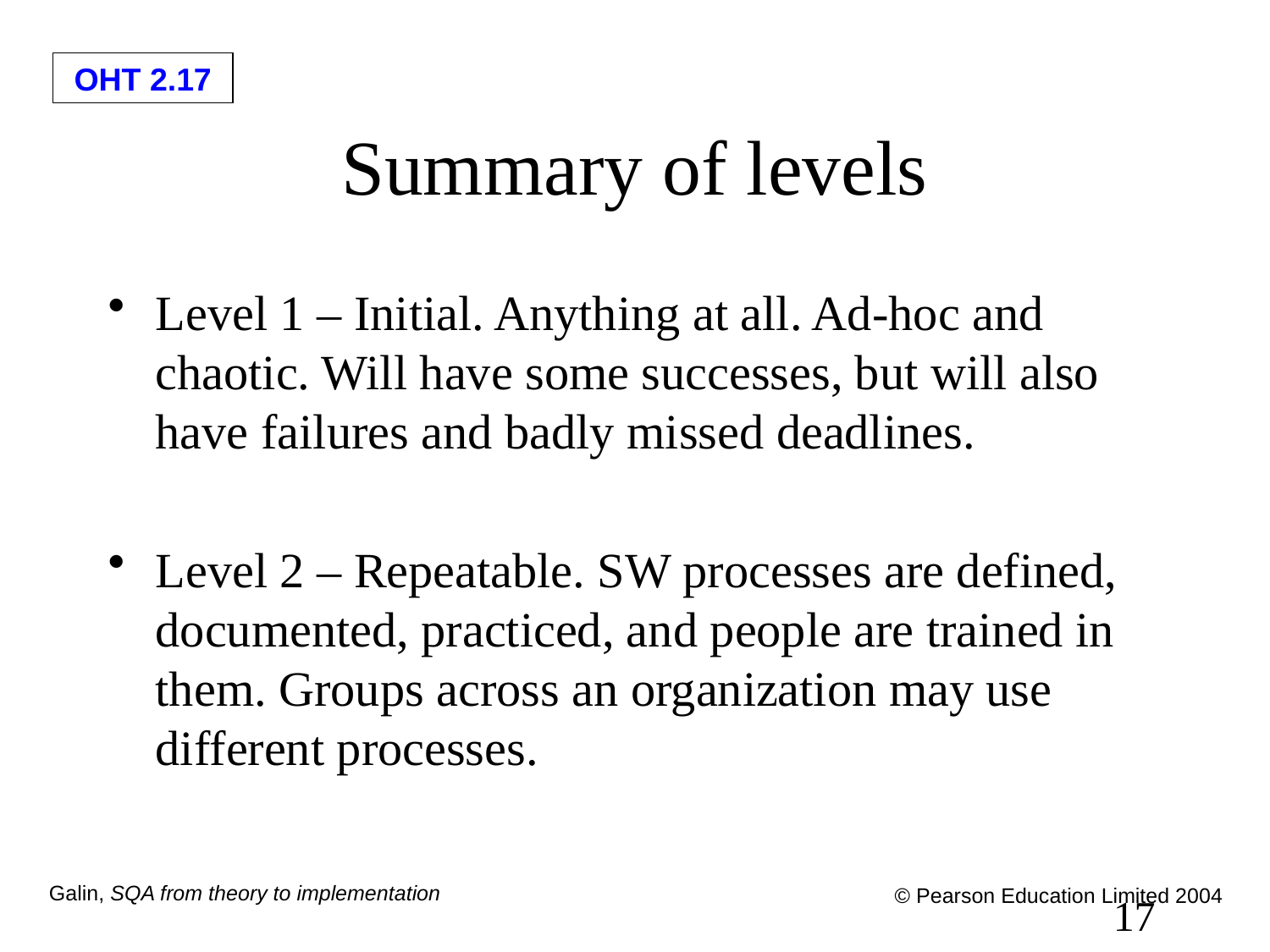

# Summary of levels
Level 1 – Initial. Anything at all. Ad-hoc and chaotic. Will have some successes, but will also have failures and badly missed deadlines.

Level 2 – Repeatable. SW processes are defined, documented, practiced, and people are trained in them. Groups across an organization may use different processes.
17